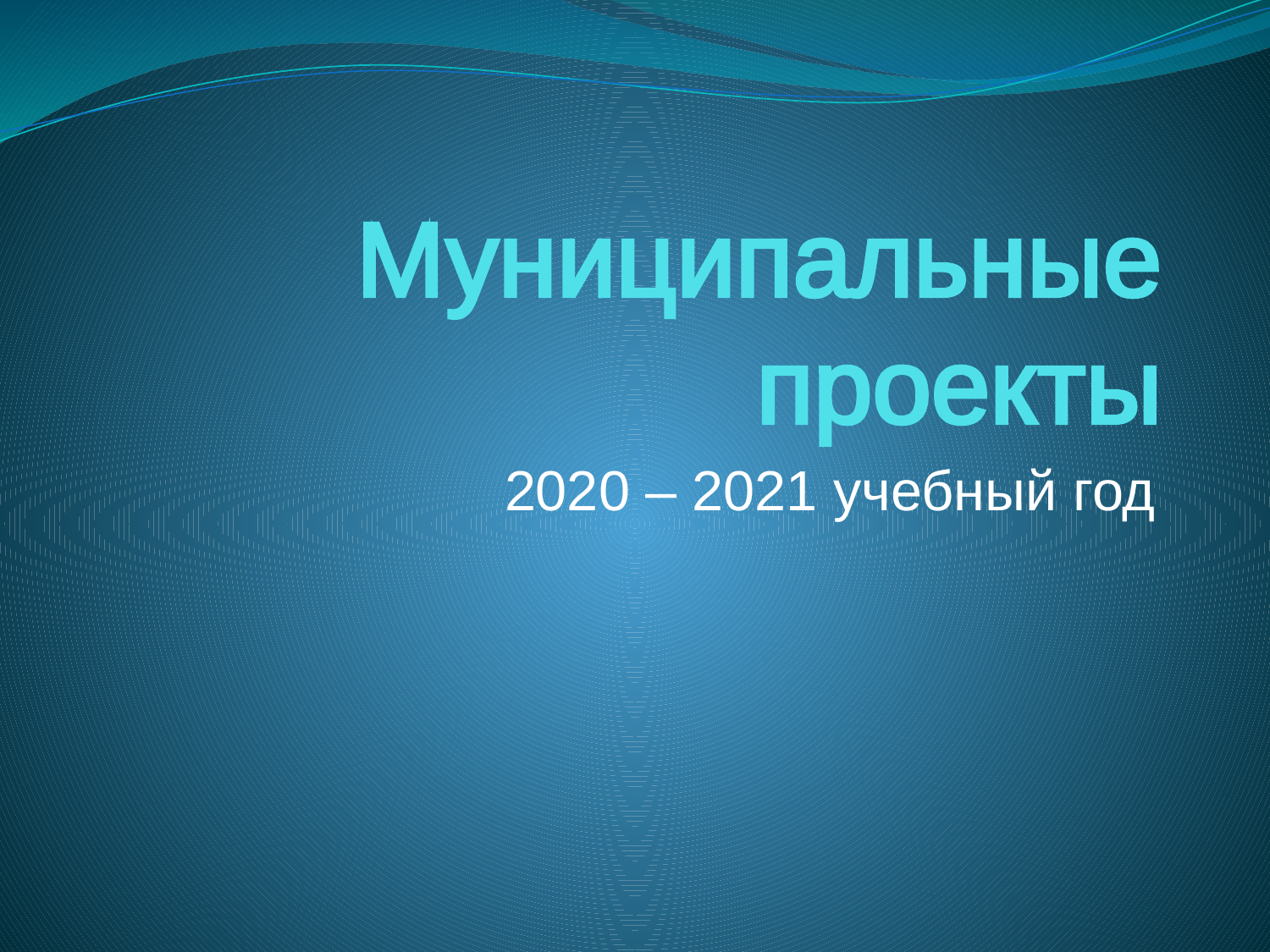

# Муниципальные проекты
2020 – 2021 учебный год